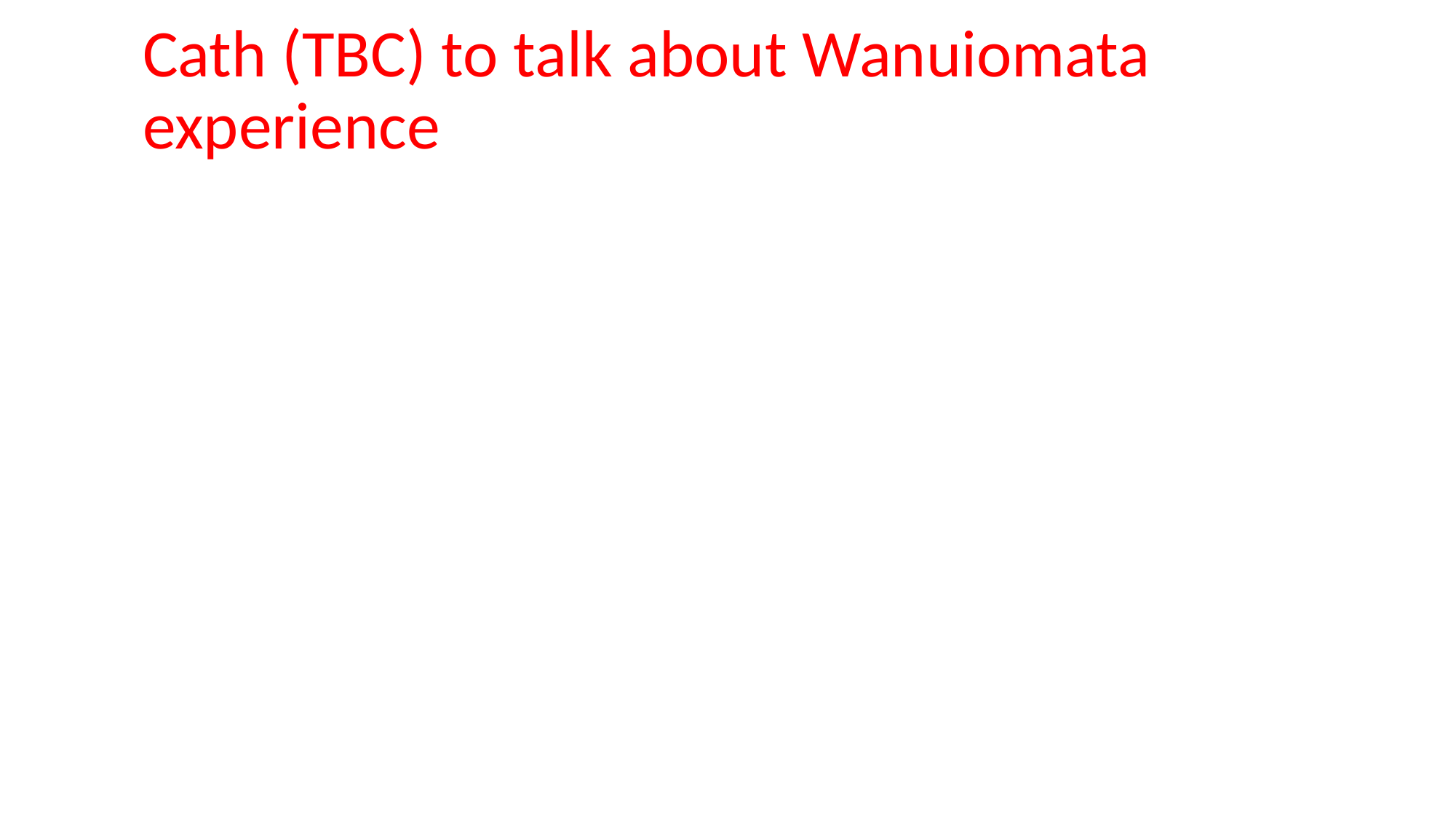

# Cath (TBC) to talk about Wanuiomata experience